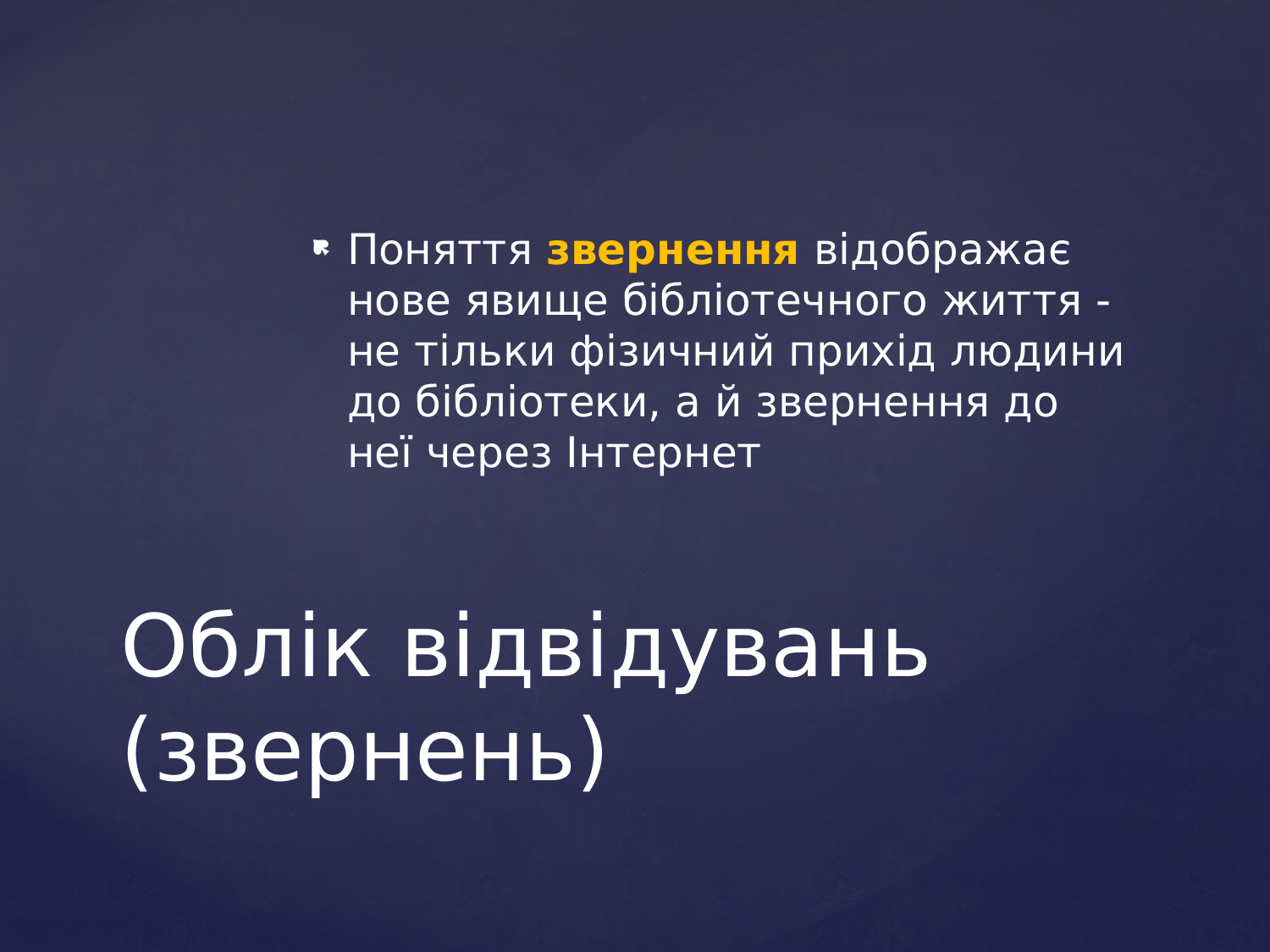

Поняття звернення відображає нове явище бібліотечного життя - не тільки фізичний прихід людини до бібліотеки, а й звернення до неї через Інтернет
# Облік відвідувань (звернень)